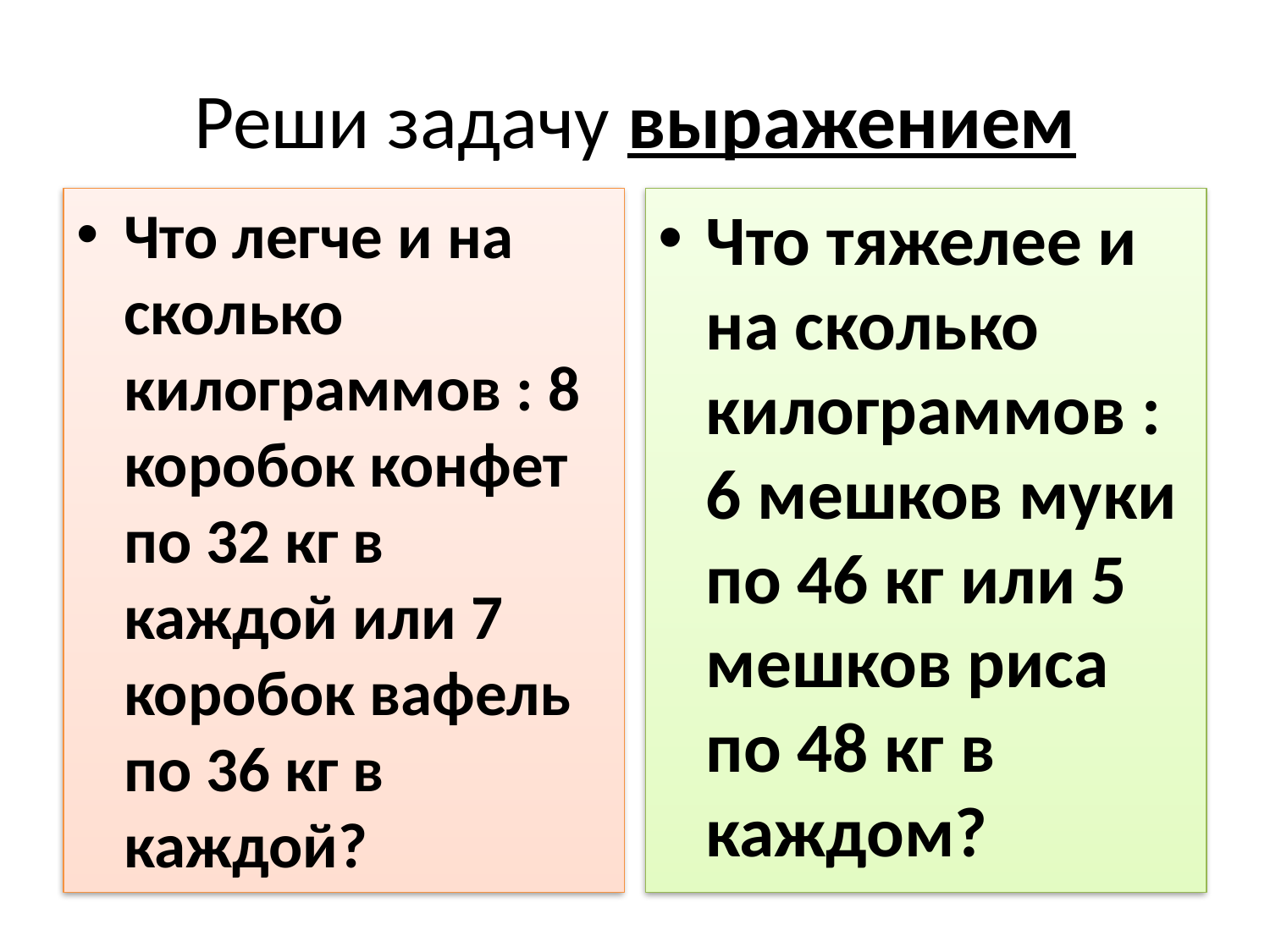

# Реши задачу выражением
Что легче и на сколько килограммов : 8 коробок конфет по 32 кг в каждой или 7 коробок вафель по 36 кг в каждой?
Что тяжелее и на сколько килограммов : 6 мешков муки по 46 кг или 5 мешков риса по 48 кг в каждом?